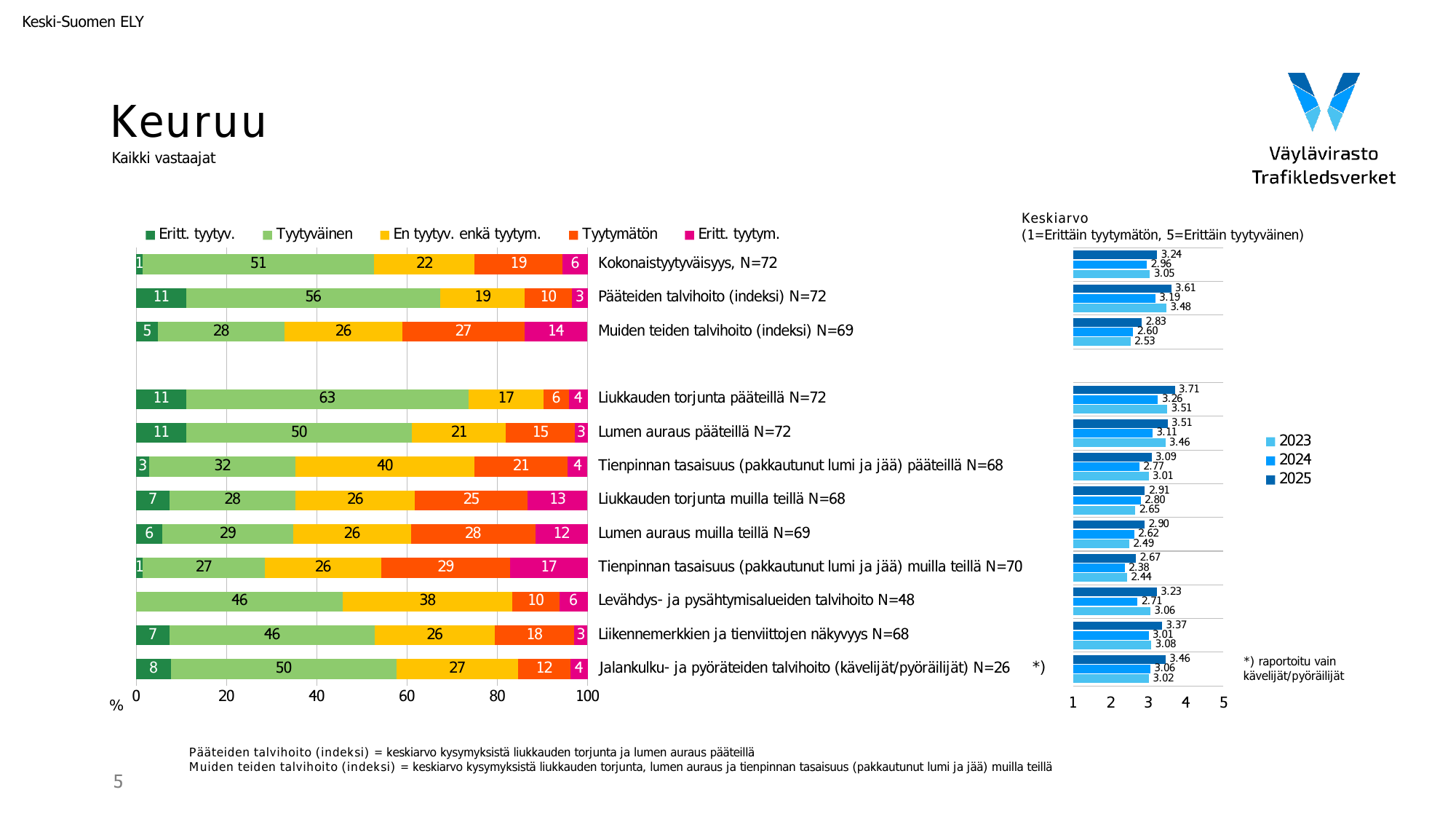

Keski-Suomen ELY
# Keuruu
Kaikki vastaajat
Keskiarvo
(1=Erittäin tyytymätön, 5=Erittäin tyytyväinen)

### Chart

| Category | Eritt. tyytyv. | Tyytyväinen | En tyytyv. enkä tyytym. | Tyytymätön | Eritt. tyytym. |
|---|---|---|---|---|---|
| Kokonaistyytyväisyys, N=72 | 1.388889 | 51.388889 | 22.222222 | 19.444444 | 5.555556 |
| Pääteiden talvihoito (indeksi) N=72 | 11.111111 | 56.25 | 18.75 | 10.416667 | 3.4722225 |
| Muiden teiden talvihoito (indeksi) N=69 | 4.859537666666666 | 28.023179999999996 | 26.090610333333334 | 27.035887 | 13.990784666666665 |
|  | None | None | None | None | None |
| Liukkauden torjunta pääteillä N=72 | 11.111111 | 62.5 | 16.666667 | 5.555556 | 4.166667 |
| Lumen auraus pääteillä N=72 | 11.111111 | 50.0 | 20.833333 | 15.277778 | 2.777778 |
| Tienpinnan tasaisuus (pakkautunut lumi ja jää) pääteillä N=68 | 2.941176 | 32.352941 | 39.705882 | 20.588235 | 4.411765 |
| Liukkauden torjunta muilla teillä N=68 | 7.352941 | 27.941176 | 26.470588 | 25.0 | 13.235294 |
| Lumen auraus muilla teillä N=69 | 5.797101 | 28.985507 | 26.086957 | 27.536232 | 11.594203 |
| Tienpinnan tasaisuus (pakkautunut lumi ja jää) muilla teillä N=70 | 1.428571 | 27.142857 | 25.714286 | 28.571429 | 17.142857 |
| Levähdys- ja pysähtymisalueiden talvihoito N=48 | None | 45.833333 | 37.5 | 10.416667 | 6.25 |
| Liikennemerkkien ja tienviittojen näkyvyys N=68 | 7.352941 | 45.588235 | 26.470588 | 17.647059 | 2.941176 |
| Jalankulku- ja pyöräteiden talvihoito (kävelijät/pyöräilijät) N=26 | 7.692308 | 50.0 | 26.923077 | 11.538462 | 3.846154 |

### Chart

| Category | 2025 | 2024 | 2023 |
|---|---|---|---|
*) raportoitu vain
kävelijät/pyöräilijät
*)
%
Pääteiden talvihoito (indeksi) = keskiarvo kysymyksistä liukkauden torjunta ja lumen auraus pääteillä
Muiden teiden talvihoito (indeksi) = keskiarvo kysymyksistä liukkauden torjunta, lumen auraus ja tienpinnan tasaisuus (pakkautunut lumi ja jää) muilla teillä

5